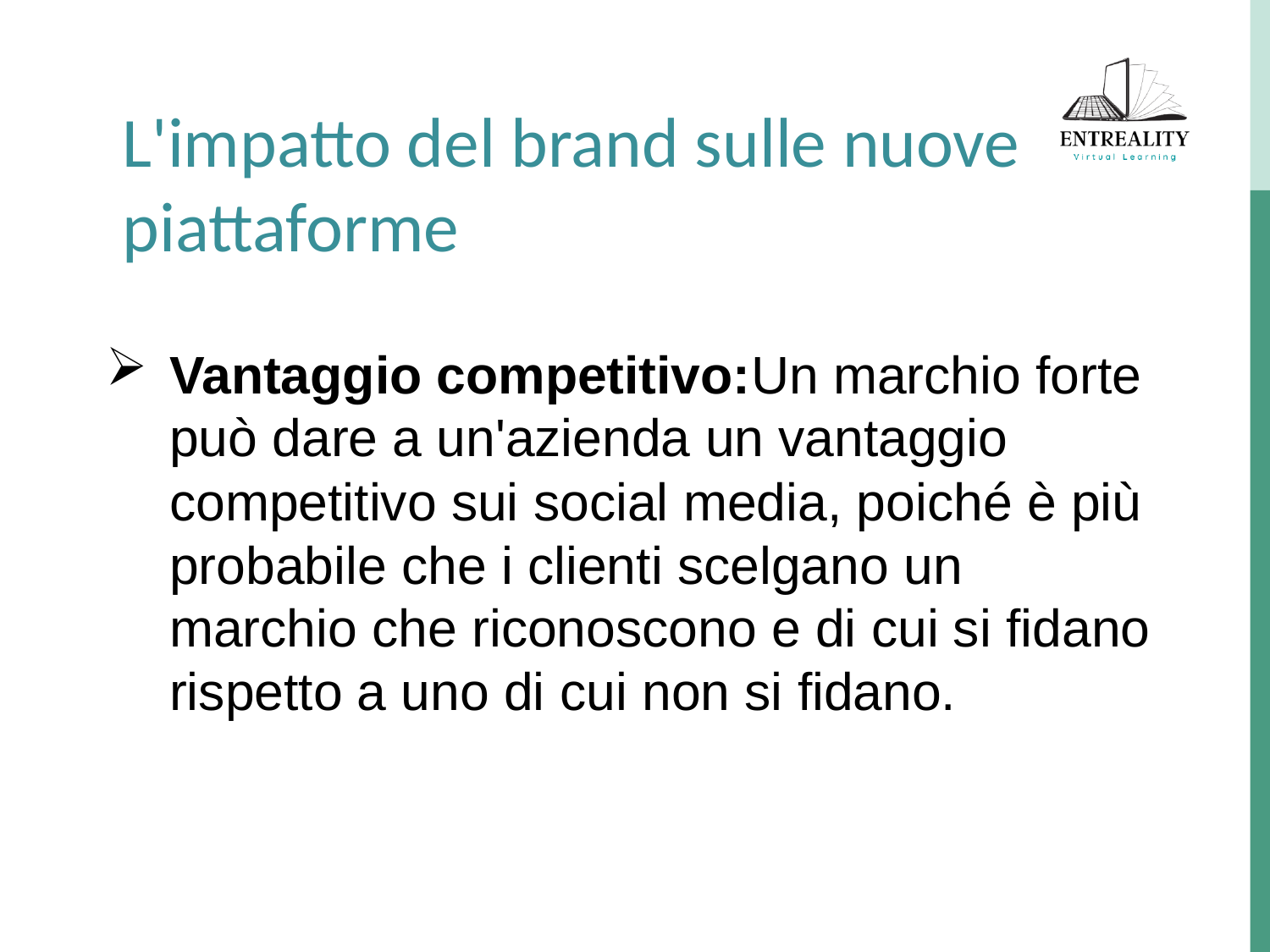

L'impatto del brand sulle nuove piattaforme
Vantaggio competitivo:Un marchio forte può dare a un'azienda un vantaggio competitivo sui social media, poiché è più probabile che i clienti scelgano un marchio che riconoscono e di cui si fidano rispetto a uno di cui non si fidano.